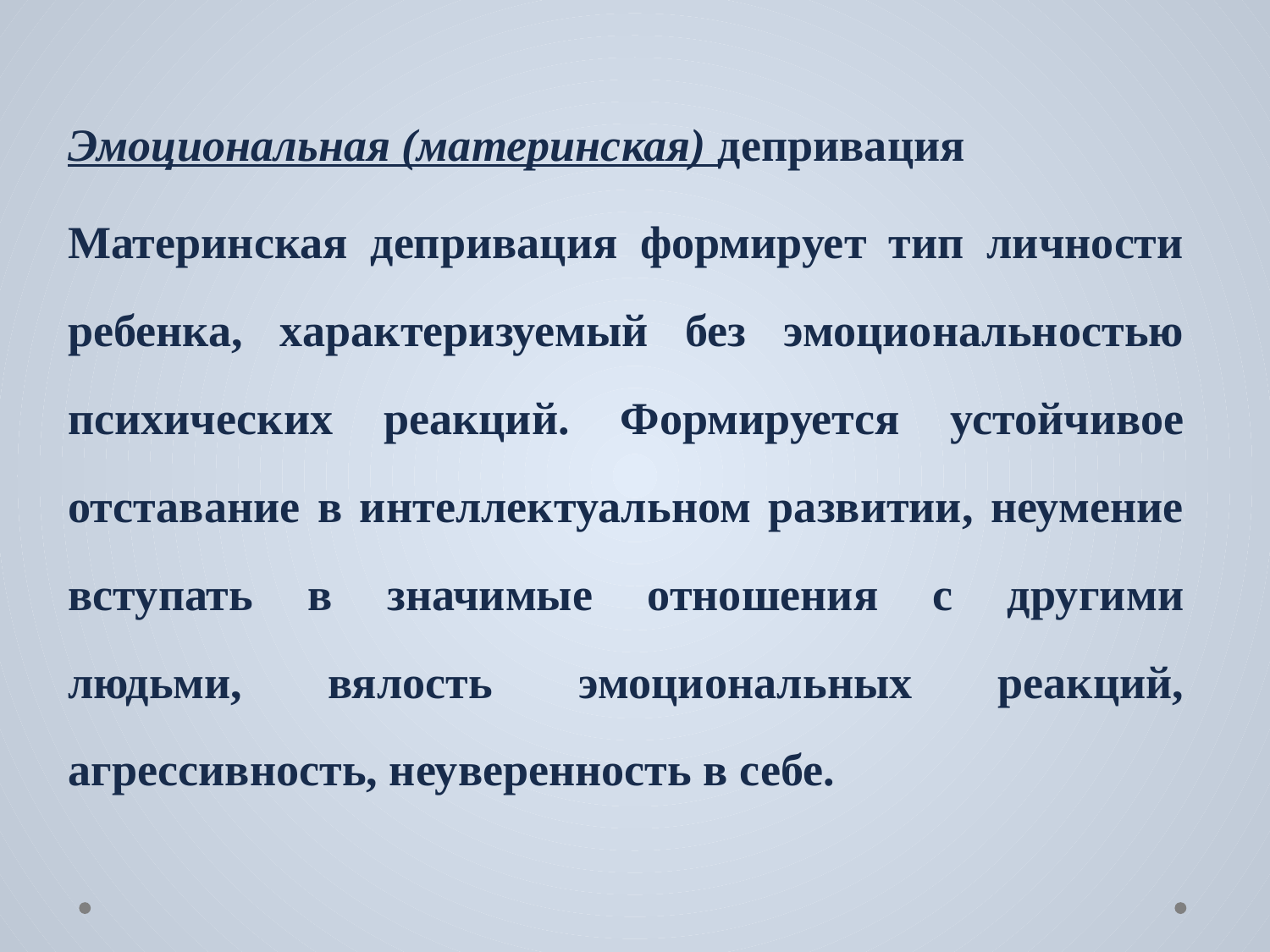

Эмоциональная (материнская) депривация
Материнская депривация формирует тип личности ребенка, характеризуемый без эмоциональностью психических реакций. Формируется устойчивое отставание в интеллектуальном развитии, неумение вступать в значимые отношения с другими
людьми, вялость эмоциональных реакций, агрессивность, неуверенность в себе.